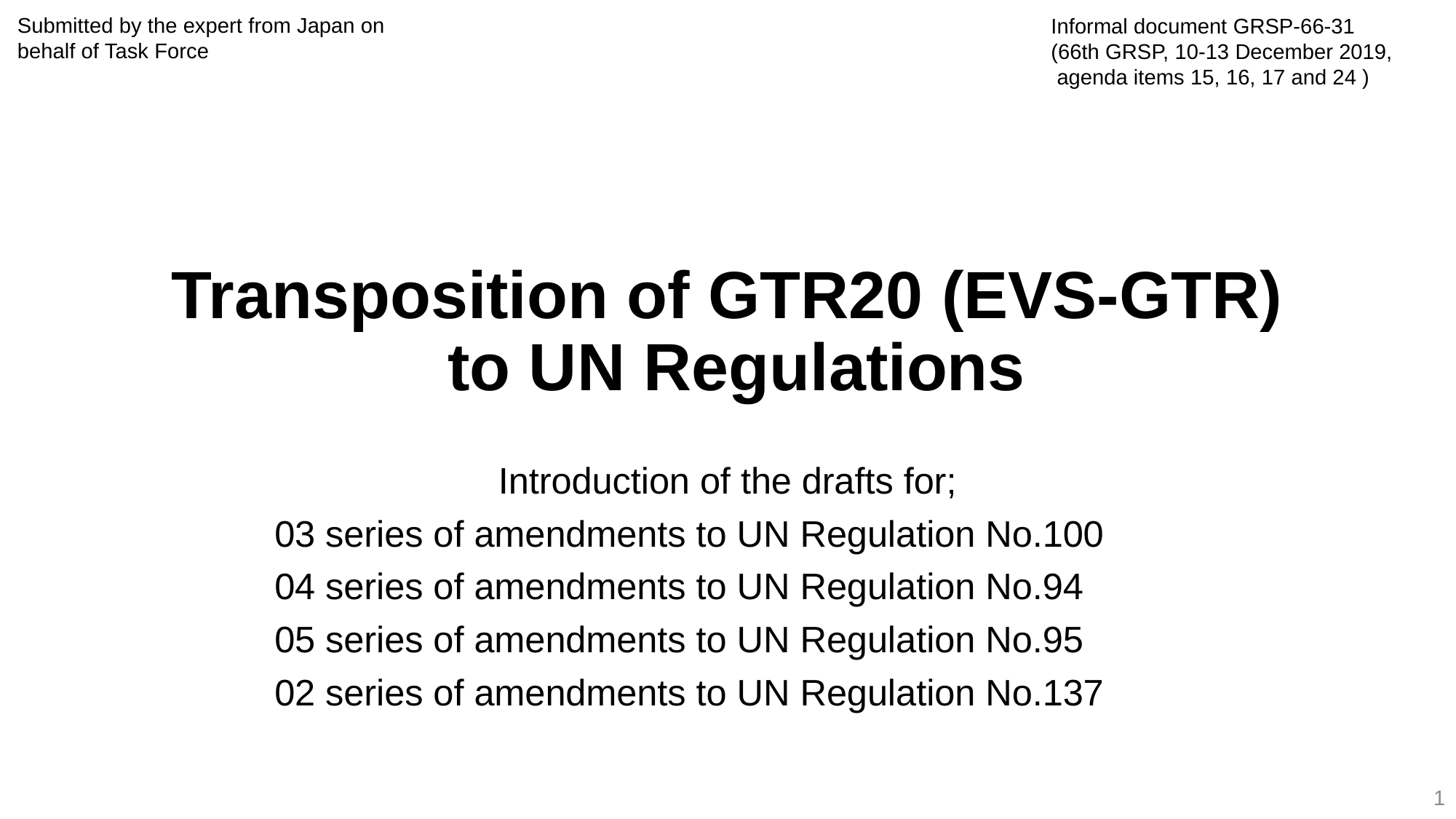

Submitted by the expert from Japan on behalf of Task Force
Informal document GRSP-66-31
(66th GRSP, 10-13 December 2019,
 agenda items 15, 16, 17 and 24 )
# Transposition of GTR20 (EVS-GTR) to UN Regulations
Introduction of the drafts for;
03 series of amendments to UN Regulation No.100
04 series of amendments to UN Regulation No.94
05 series of amendments to UN Regulation No.95
02 series of amendments to UN Regulation No.137

1